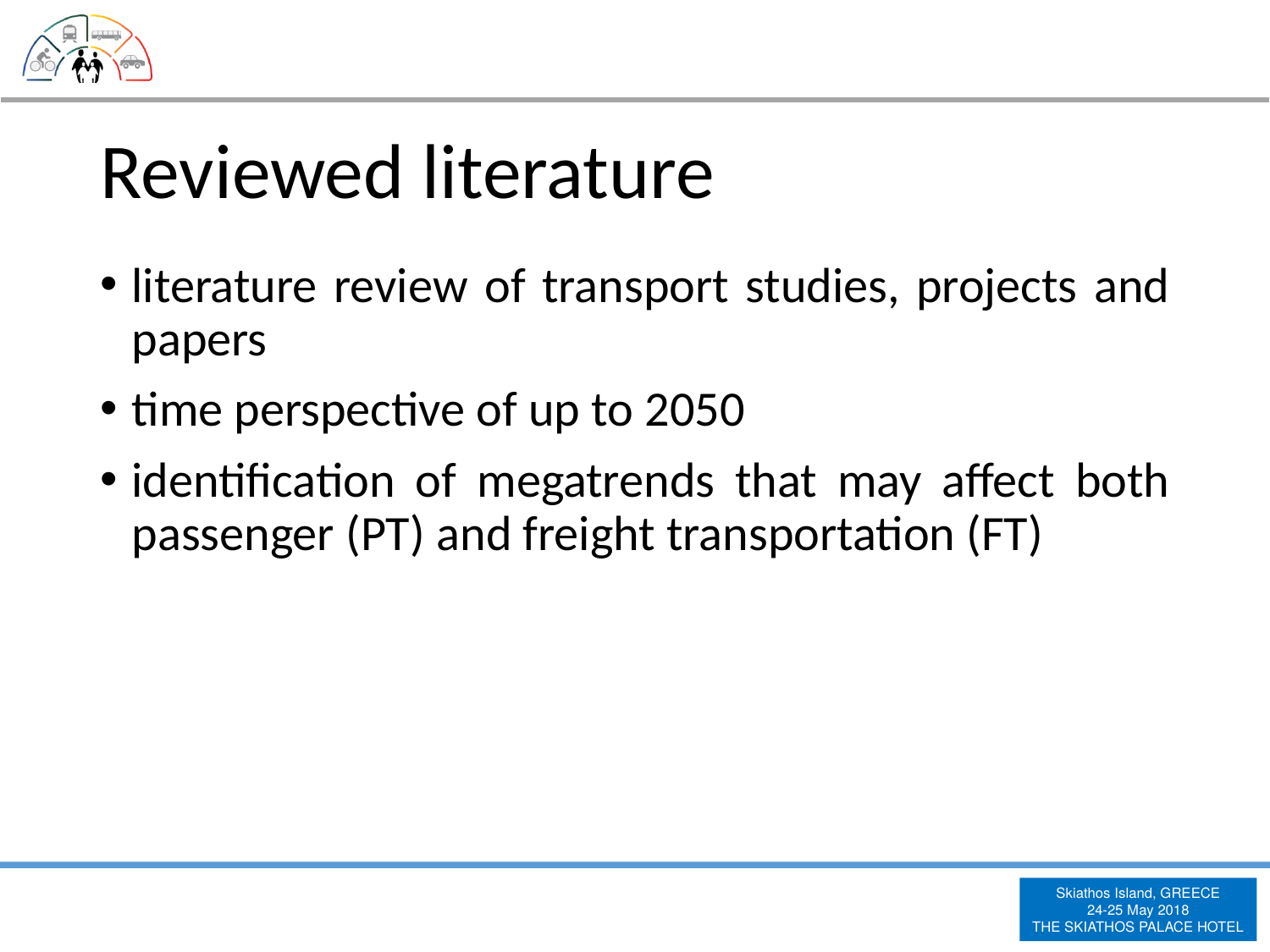

# Reviewed literature
literature review of transport studies, projects and papers
time perspective of up to 2050
identification of megatrends that may affect both passenger (PT) and freight transportation (FT)